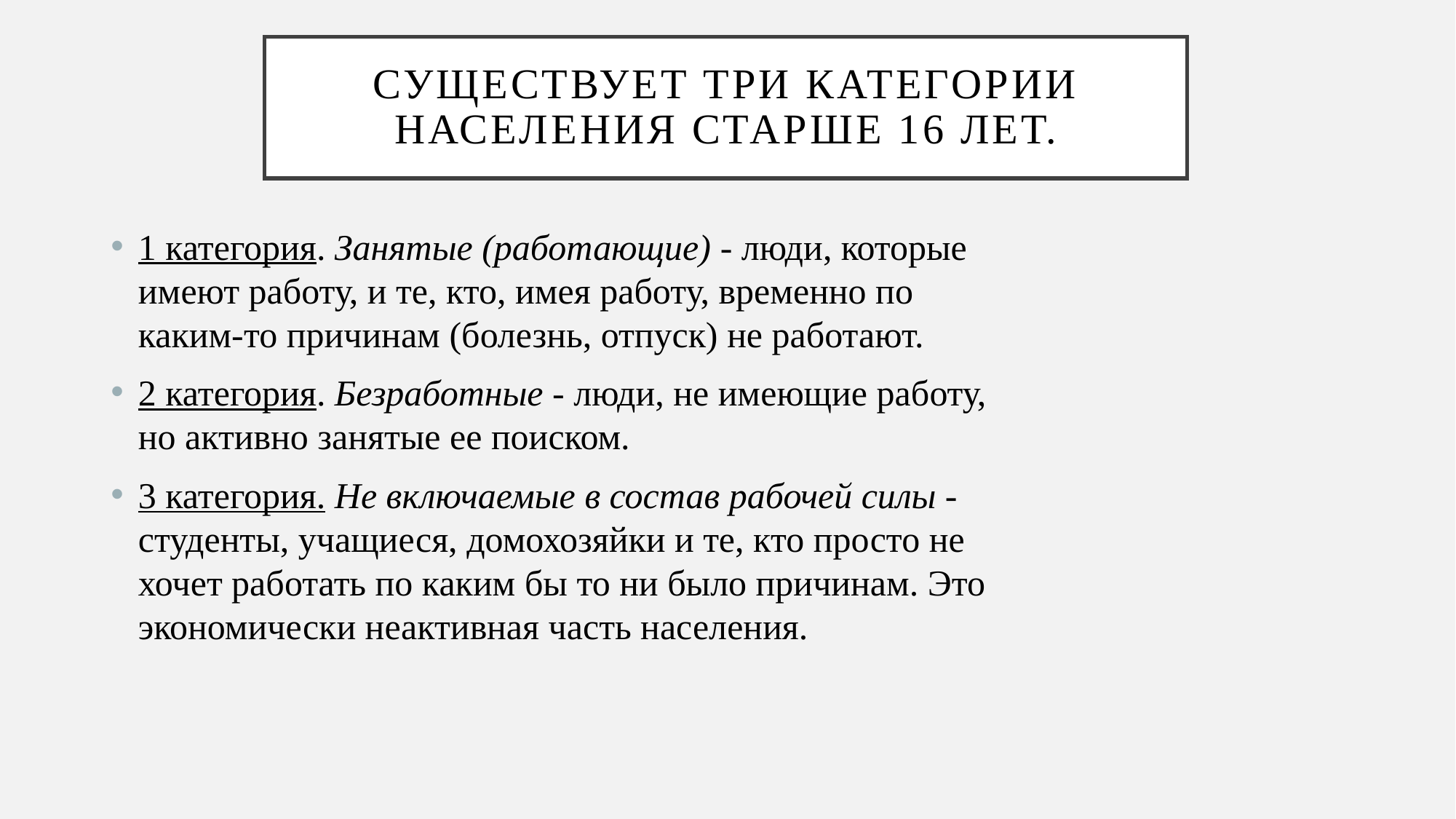

# Существует три категории населения старше 16 лет.
1 категория. Занятые (работающие) - люди, которые имеют работу, и те, кто, имея работу, временно по каким-то причинам (болезнь, отпуск) не работают.
2 категория. Безработные - люди, не имеющие работу, но активно занятые ее поиском.
3 категория. Не включаемые в состав рабочей силы - студенты, учащиеся, домохозяйки и те, кто просто не хочет работать по каким бы то ни было причинам. Это экономически неактивная часть населения.